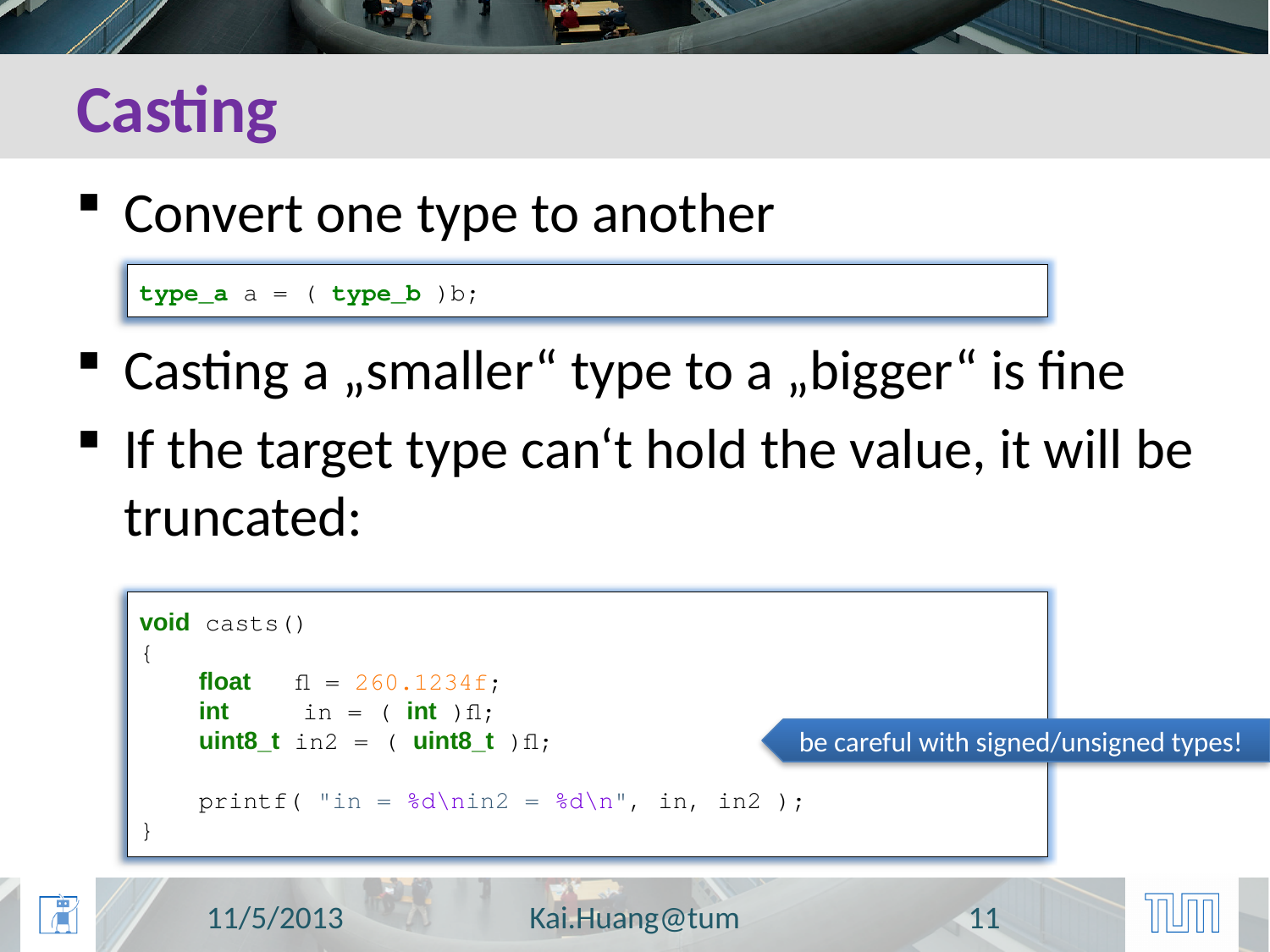

# Casting
Convert one type to another

Casting a „smaller“ type to a „bigger“ is fine
If the target type can‘t hold the value, it will be truncated:

type_a a = ( type_b )b;
void casts()
{
    float   fl = 260.1234f;
    int     in = ( int )fl;
    uint8_t in2 = ( uint8_t )fl;

    printf( "in = %d\nin2 = %d\n", in, in2 );
}
be careful with signed/unsigned types!
11/5/2013
Kai.Huang@tum
11